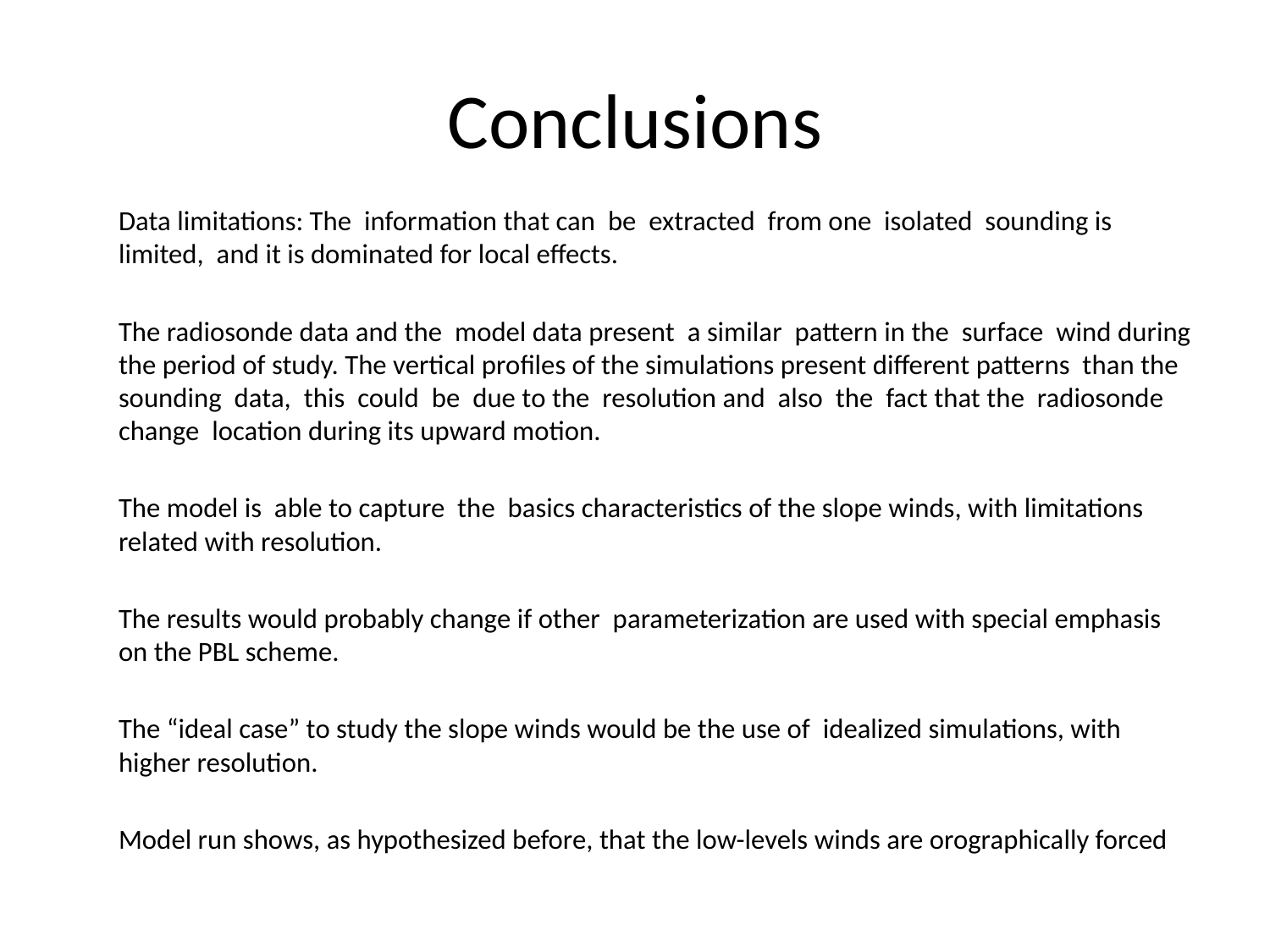

# Conclusions
	Data limitations: The  information that can  be  extracted  from one  isolated  sounding is limited,  and it is dominated for local effects.

	The radiosonde data and the  model data present  a similar  pattern in the  surface  wind during the period of study. The vertical profiles of the simulations present different patterns  than the  sounding  data,  this  could  be  due to the  resolution and  also  the  fact that the  radiosonde change  location during its upward motion.

	The model is  able to capture  the  basics characteristics of the slope winds, with limitations  related with resolution.

	The results would probably change if other  parameterization are used with special emphasis on the PBL scheme.

	The “ideal case” to study the slope winds would be the use of  idealized simulations, with higher resolution.

	Model run shows, as hypothesized before, that the low-levels winds are orographically forced